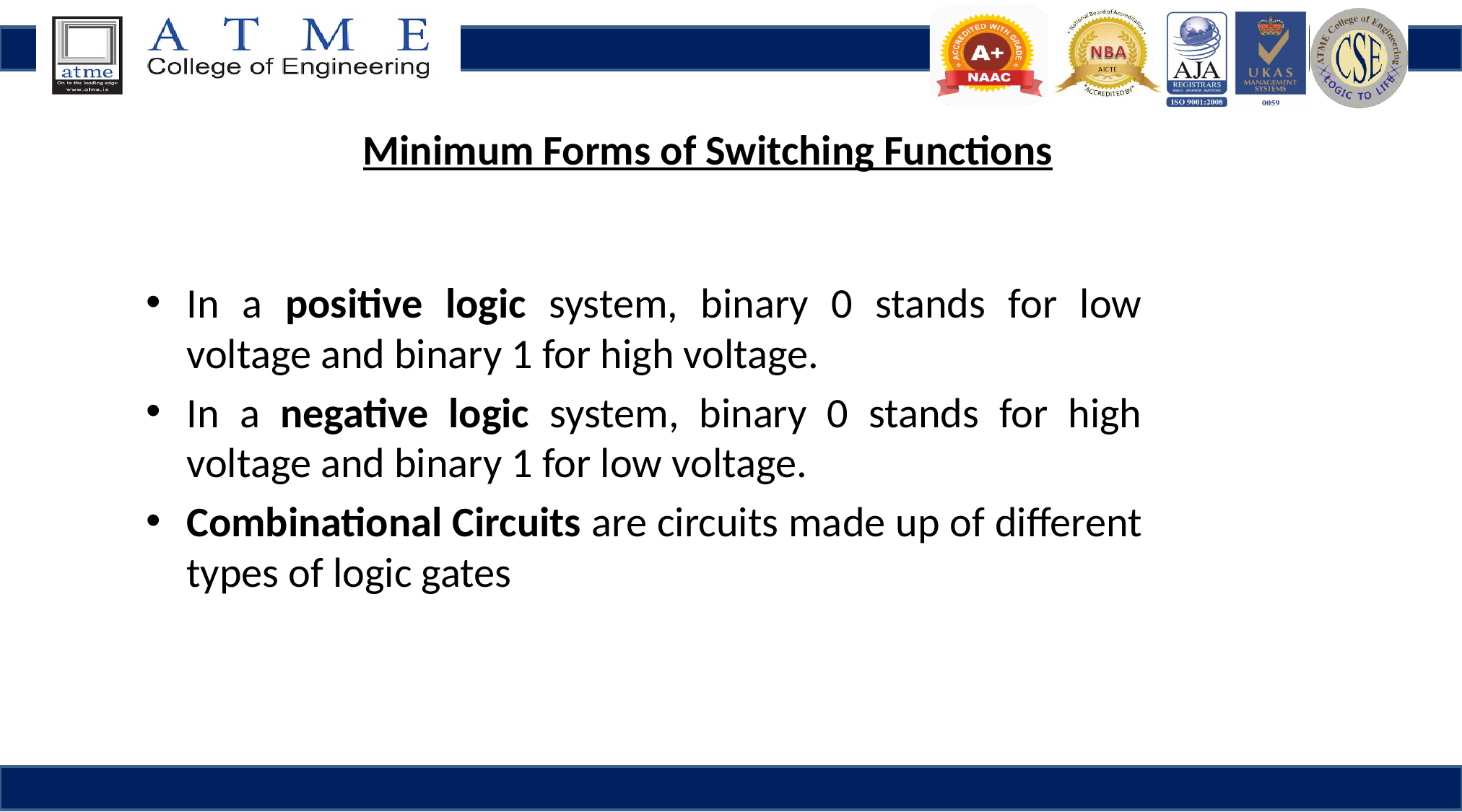

# Minimum Forms of Switching Functions
In a positive logic system, binary 0 stands for low voltage and binary 1 for high voltage.
In a negative logic system, binary 0 stands for high voltage and binary 1 for low voltage.
Combinational Circuits are circuits made up of different types of logic gates